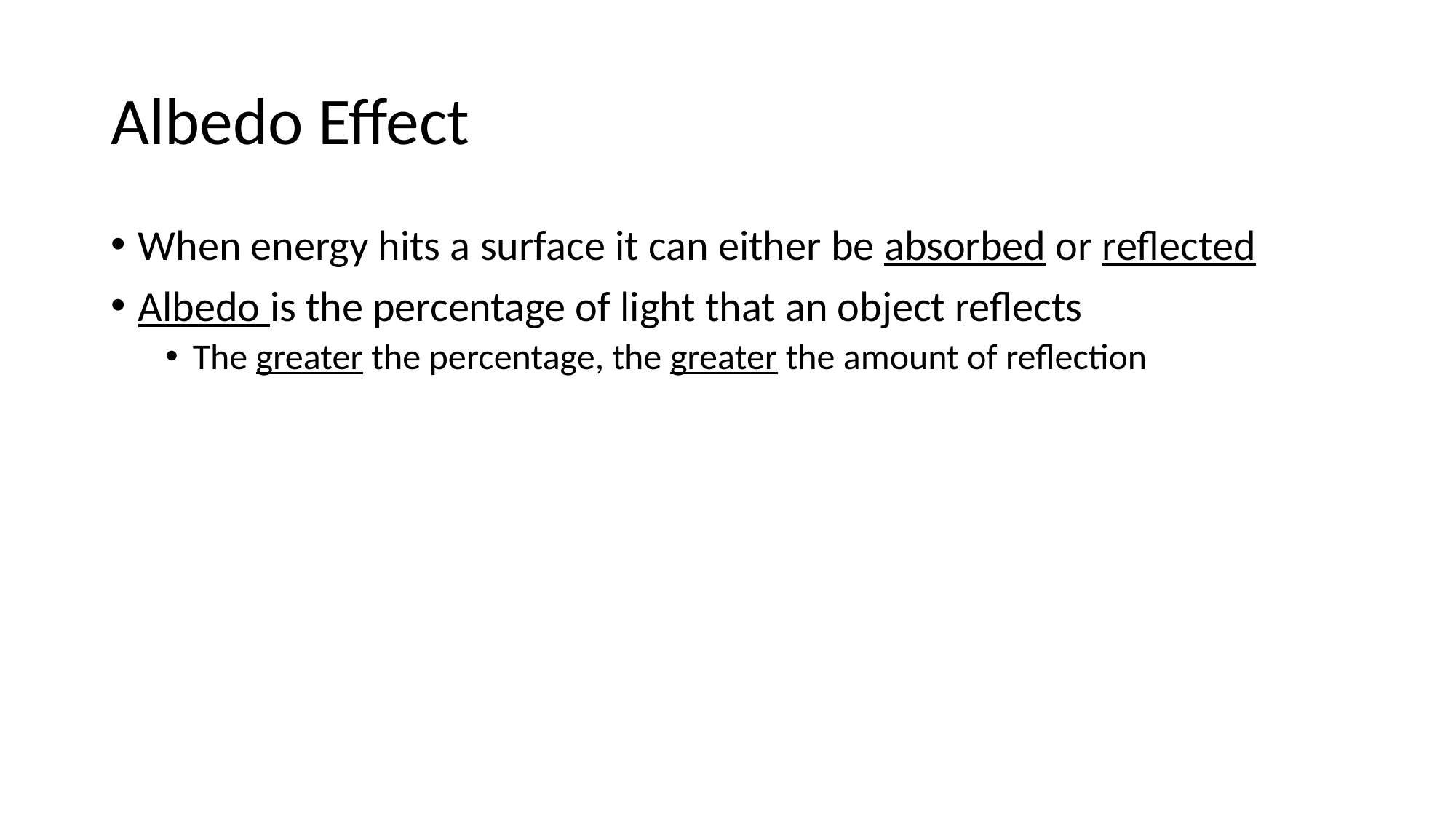

# Albedo Effect
When energy hits a surface it can either be absorbed or reflected
Albedo is the percentage of light that an object reflects
The greater the percentage, the greater the amount of reflection